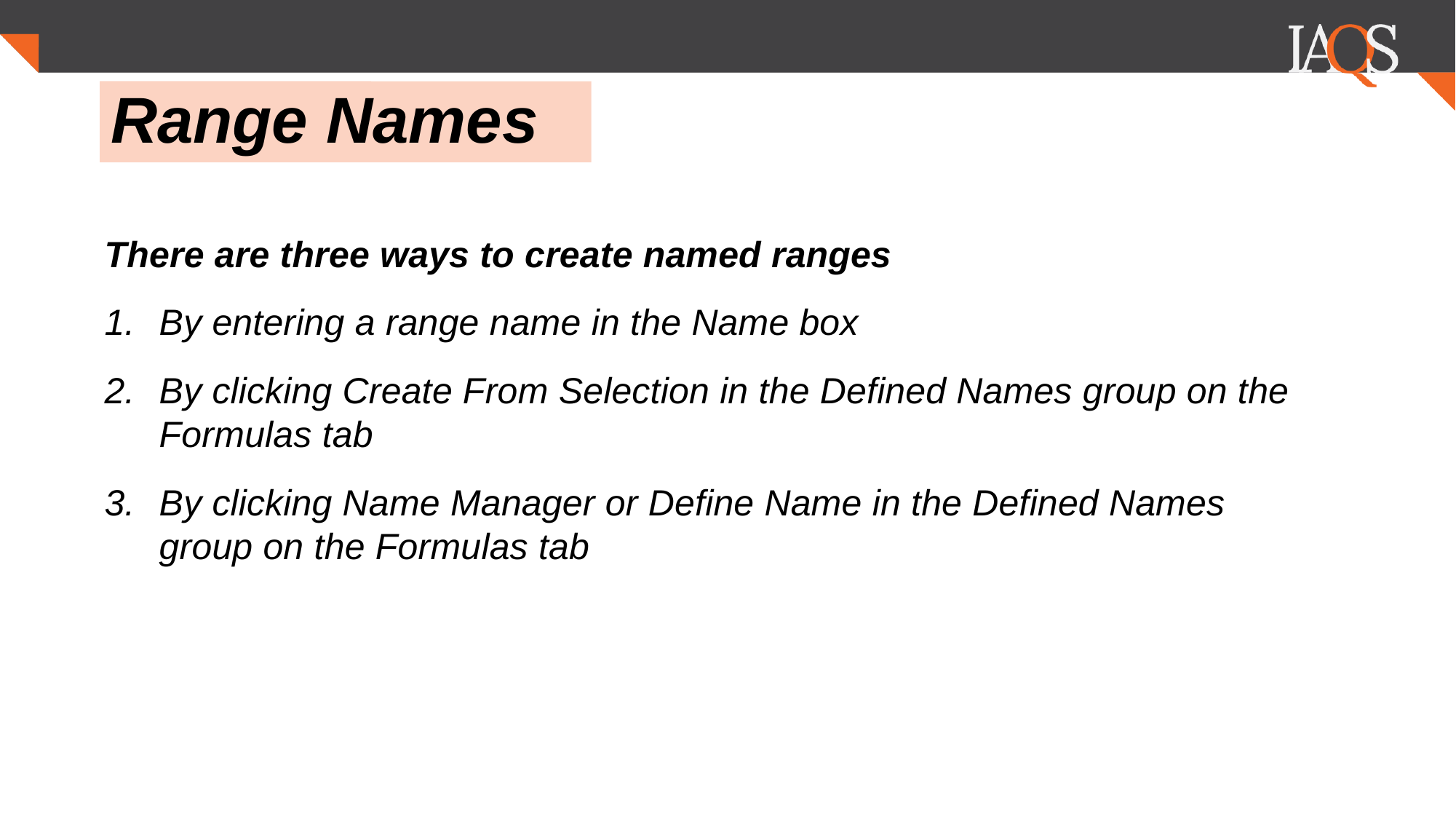

.
# Range Names

There are three ways to create named ranges
By entering a range name in the Name box
By clicking Create From Selection in the Defined Names group on the Formulas tab
By clicking Name Manager or Define Name in the Defined Names group on the Formulas tab